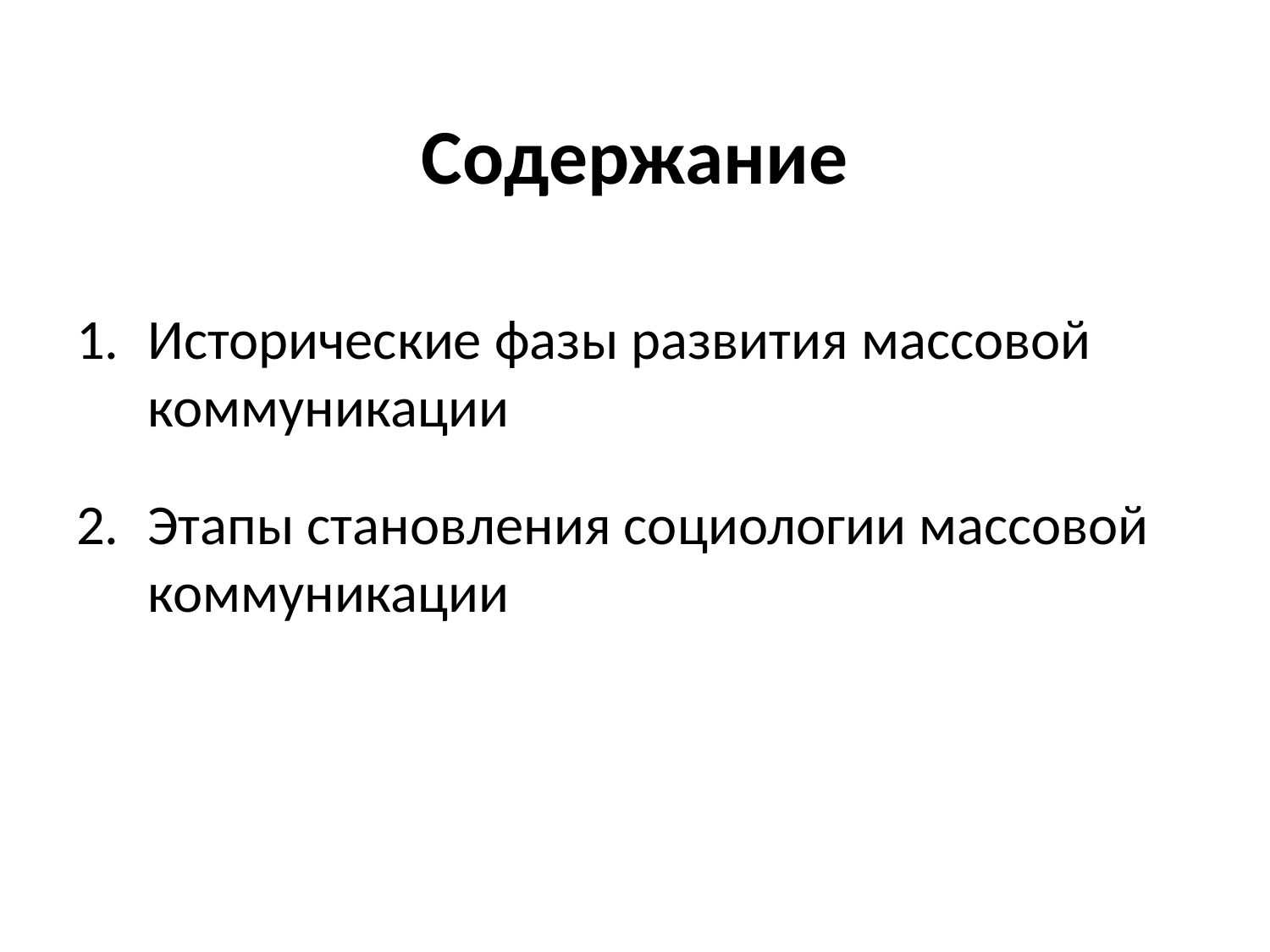

# Содержание
Исторические фазы развития массовой коммуникации

Этапы становления социологии массовой коммуникации